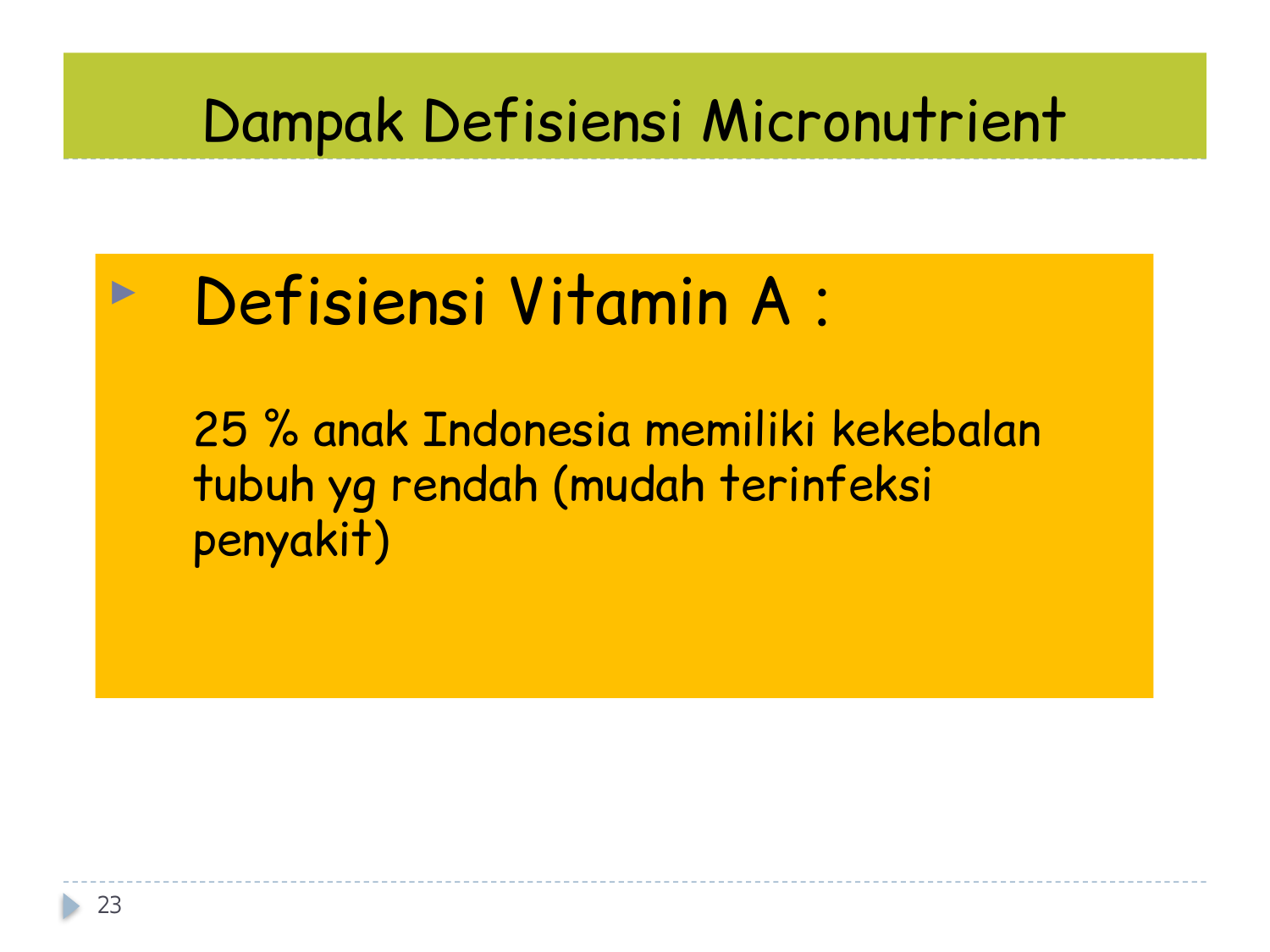

# Dampak Defisiensi Micronutrient
Defisiensi Vitamin A :

	25 % anak Indonesia memiliki kekebalan tubuh yg rendah (mudah terinfeksi penyakit)

23